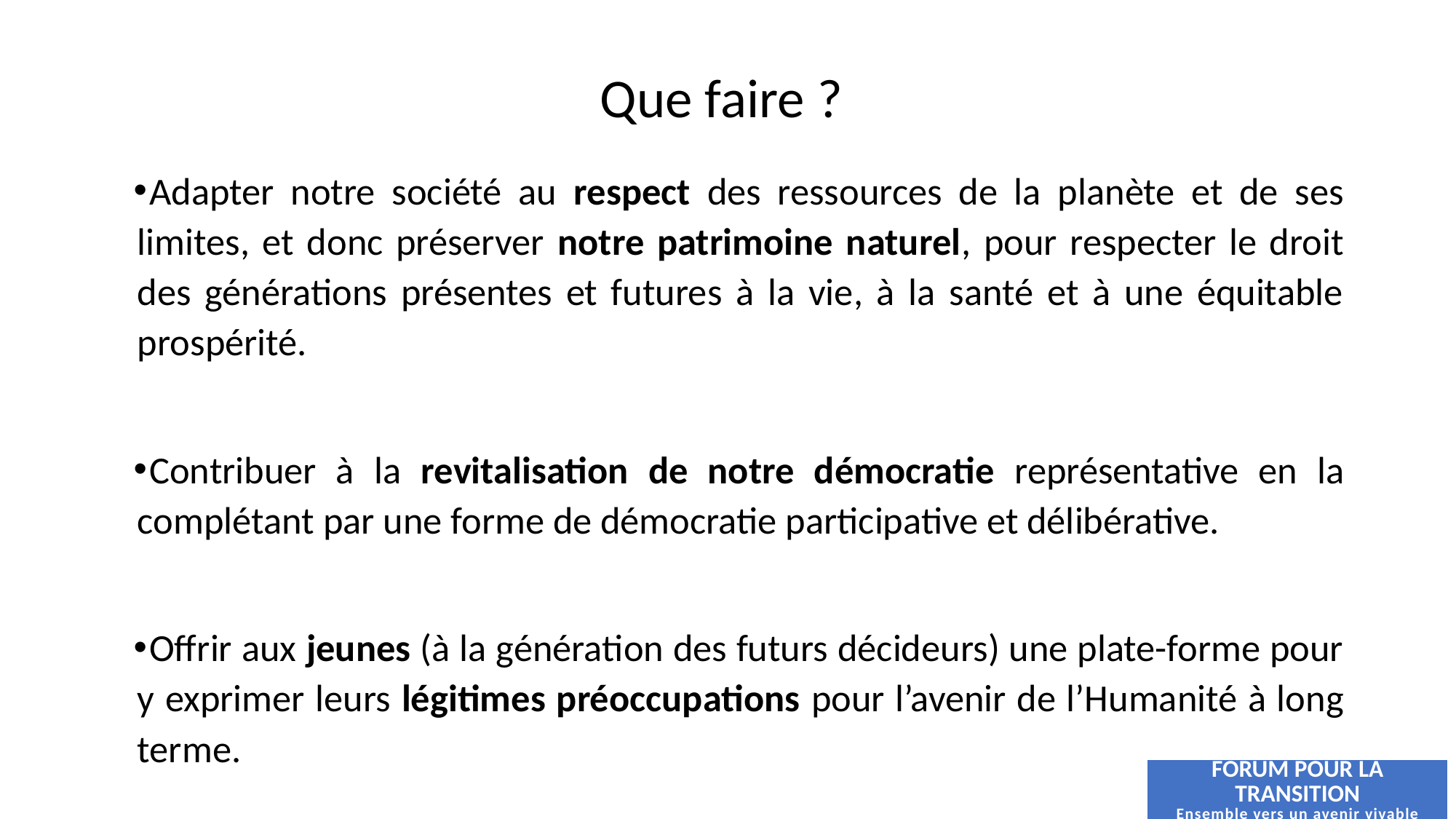

# Que faire ?
Adapter notre société au respect des ressources de la planète et de ses limites, et donc préserver notre patrimoine naturel, pour respecter le droit des générations présentes et futures à la vie, à la santé et à une équitable prospérité.

Contribuer à la revitalisation de notre démocratie représentative en la complétant par une forme de démocratie participative et délibérative.

Offrir aux jeunes (à la génération des futurs décideurs) une plate-forme pour y exprimer leurs légitimes préoccupations pour l’avenir de l’Humanité à long terme.